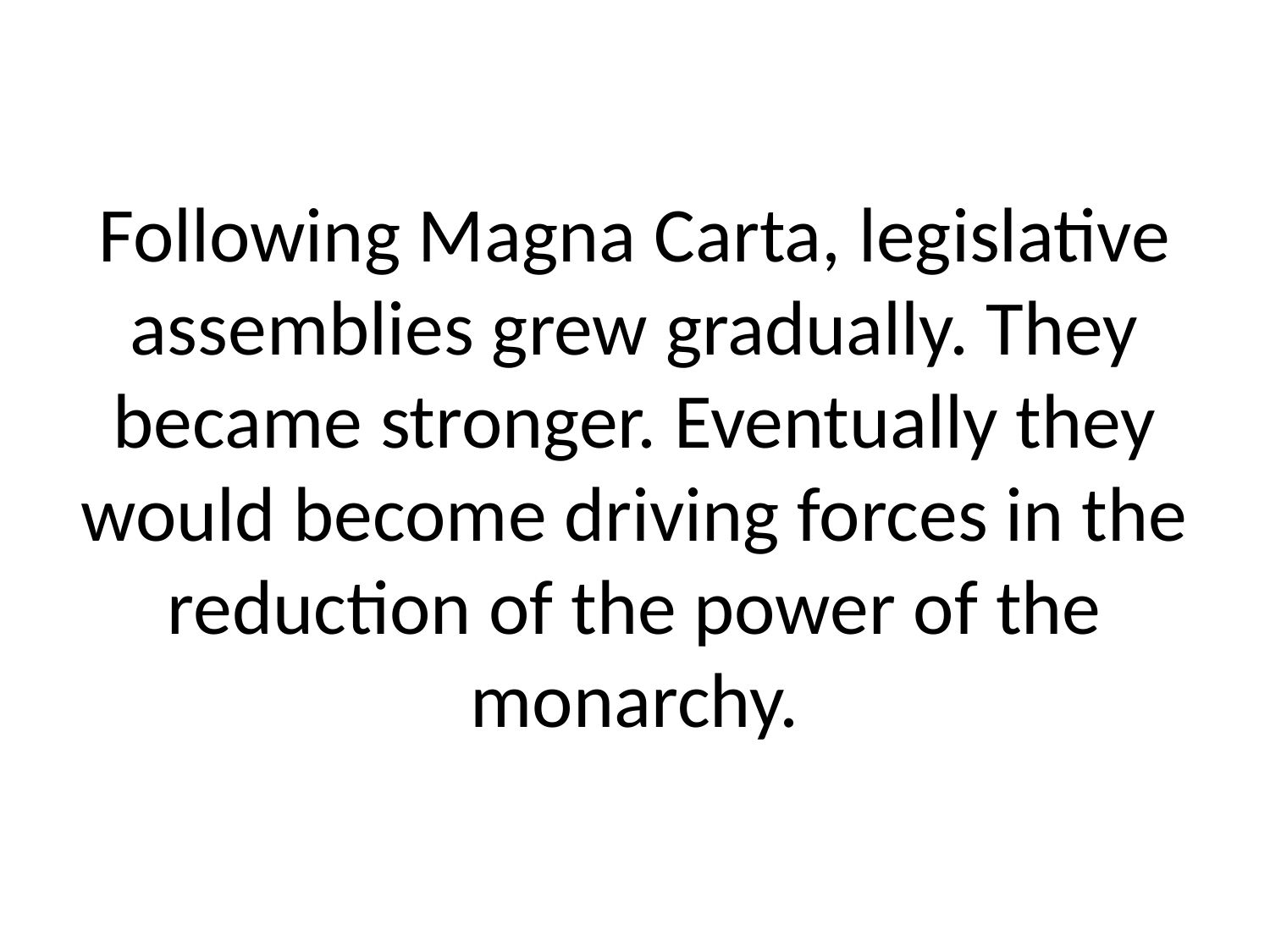

# Following Magna Carta, legislative assemblies grew gradually. They became stronger. Eventually they would become driving forces in the reduction of the power of the monarchy.